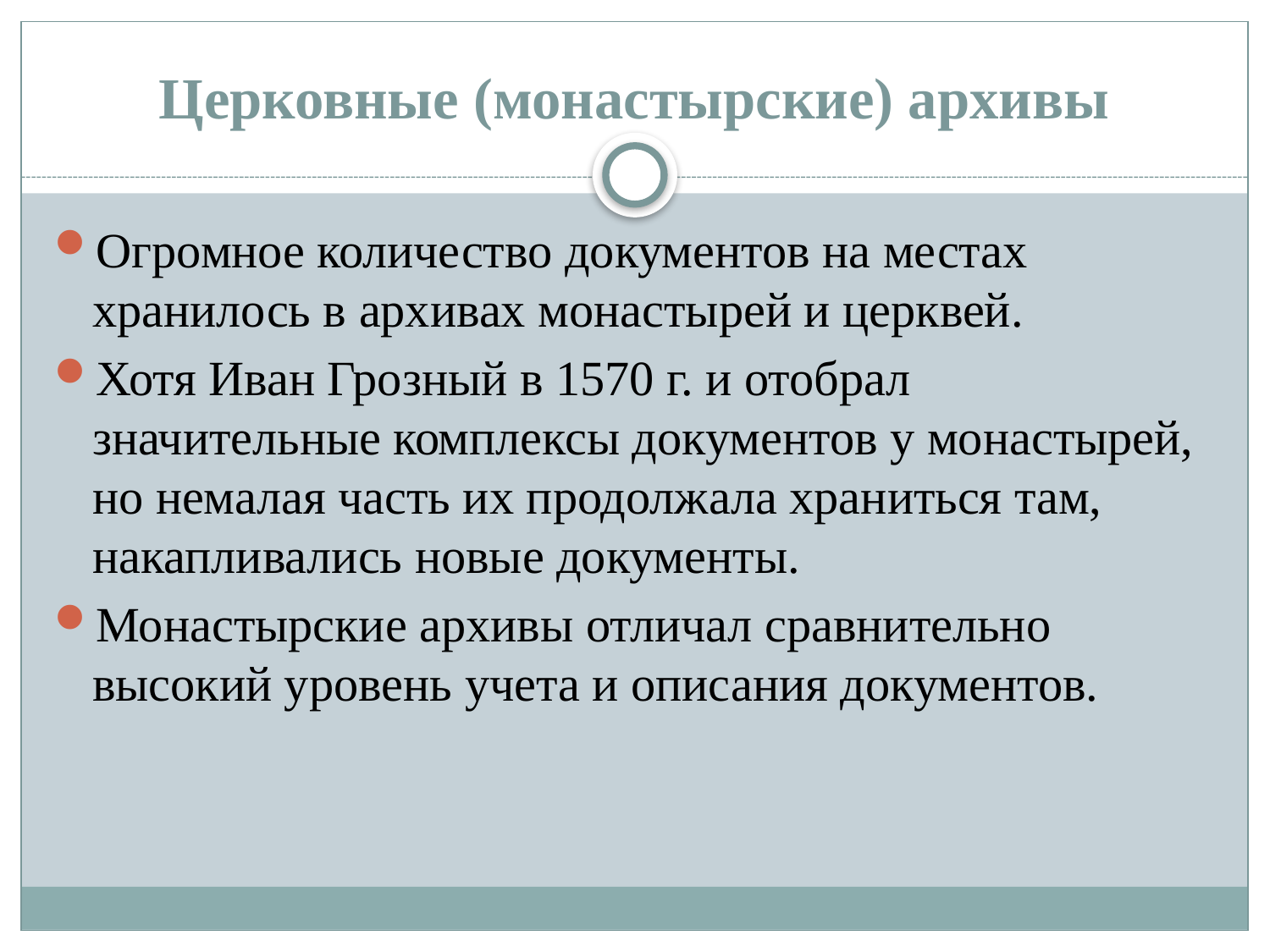

# Церковные (монастырские) архивы
Огромное количество документов на местах хранилось в архивах монастырей и церквей.
Хотя Иван Грозный в 1570 г. и отобрал значительные комплексы документов у монастырей, но немалая часть их продолжала храниться там, накапливались новые документы.
Монастырские архивы отличал сравнительно высокий уровень учета и описания документов.